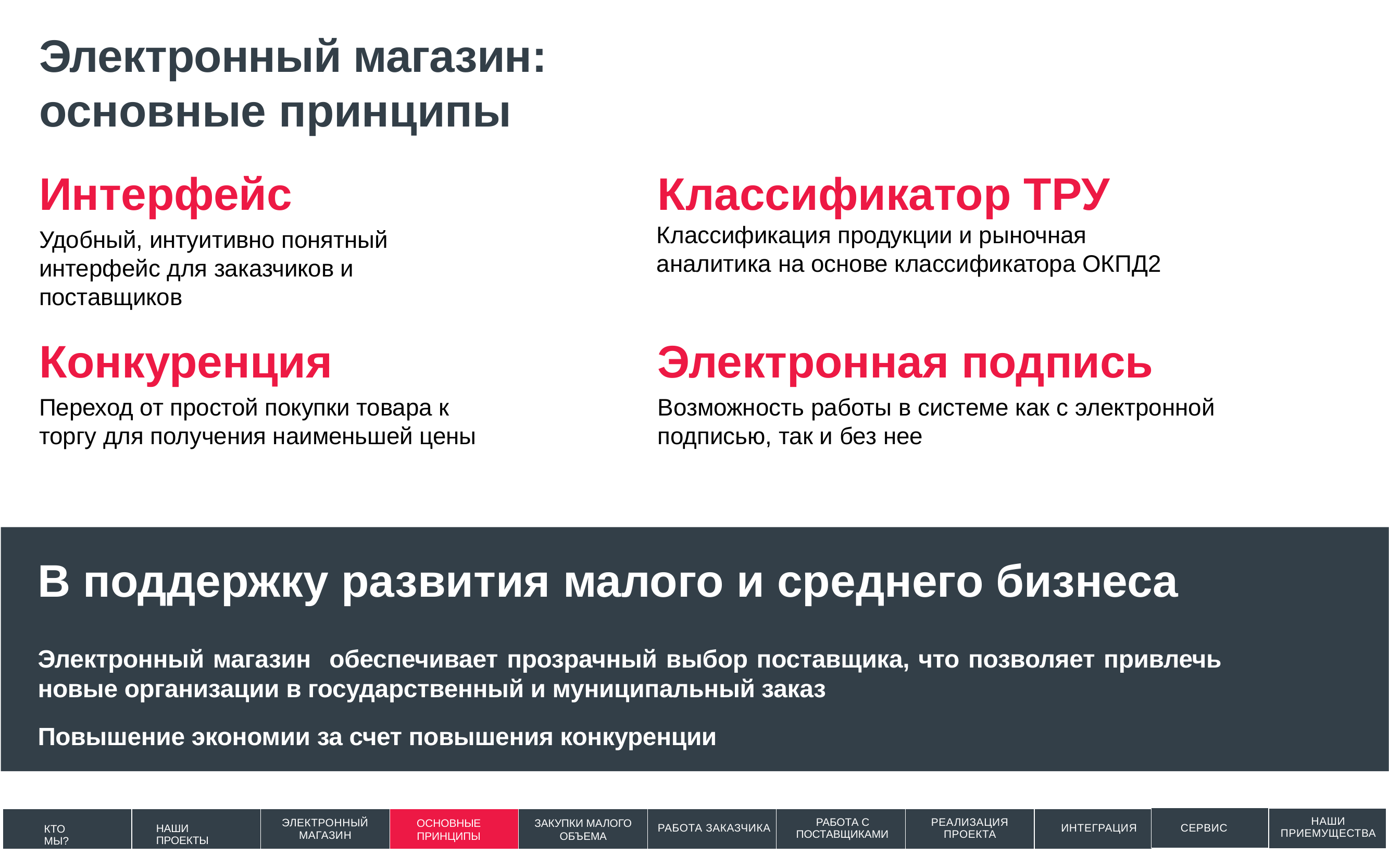

Электронный магазин: основные принципы
Классификатор ТРУ
Классификация продукции и рыночная аналитика на основе классификатора ОКПД2
Интерфейс
Удобный, интуитивно понятный интерфейс для заказчиков и поставщиков
Конкуренция
Переход от простой покупки товара к торгу для получения наименьшей цены
Электронная подпись
Возможность работы в системе как с электронной подписью, так и без нее

В поддержку развития малого и среднего бизнеса

Электронный магазин  обеспечивает прозрачный выбор поставщика, что позволяет привлечь новые организации в государственный и муниципальный заказ
Повышение экономии за счет повышения конкуренции

НАШИ ПРИЕМУЩЕСТВА
РАБОТА С ПОСТАВЩИКАМИ
ОСНОВНЫЕ ПРИНЦИПЫ
ЗАКУПКИ МАЛОГО
ОБЪЕМА
ЗАКУПКИ МАЛОГО ОБЪЕМА
ЗАКЛЮЧЕНИЕ
ДОГОВОРОВ
КОНТРОЛЬ И
ОТЧЕТНОСТЬ
ДОПОЛНИТЕЛЬНЫЕ
ВОЗМОЖНОСТИ
РЕАЛИЗАЦИЯ ПРОЕКТА
РЕЗУЛЬТАТЫ РАБОТЫ С OTC-SRM
ПРЕИМУЩЕСТВА
ОТС-SRM
ЭЛЕКТРОННЫЙ МАГАЗИН

РАБОТА ЗАКАЗЧИКА
ИНТЕГРАЦИЯ
СЕРВИС
НАШИ ПРОЕКТЫ
КТО МЫ?
КТО МЫ?
О СИСТЕМЕ
ПЛАНИРОВАНИЕ
ПРОЦЕДУРА ЗАКУПКИ